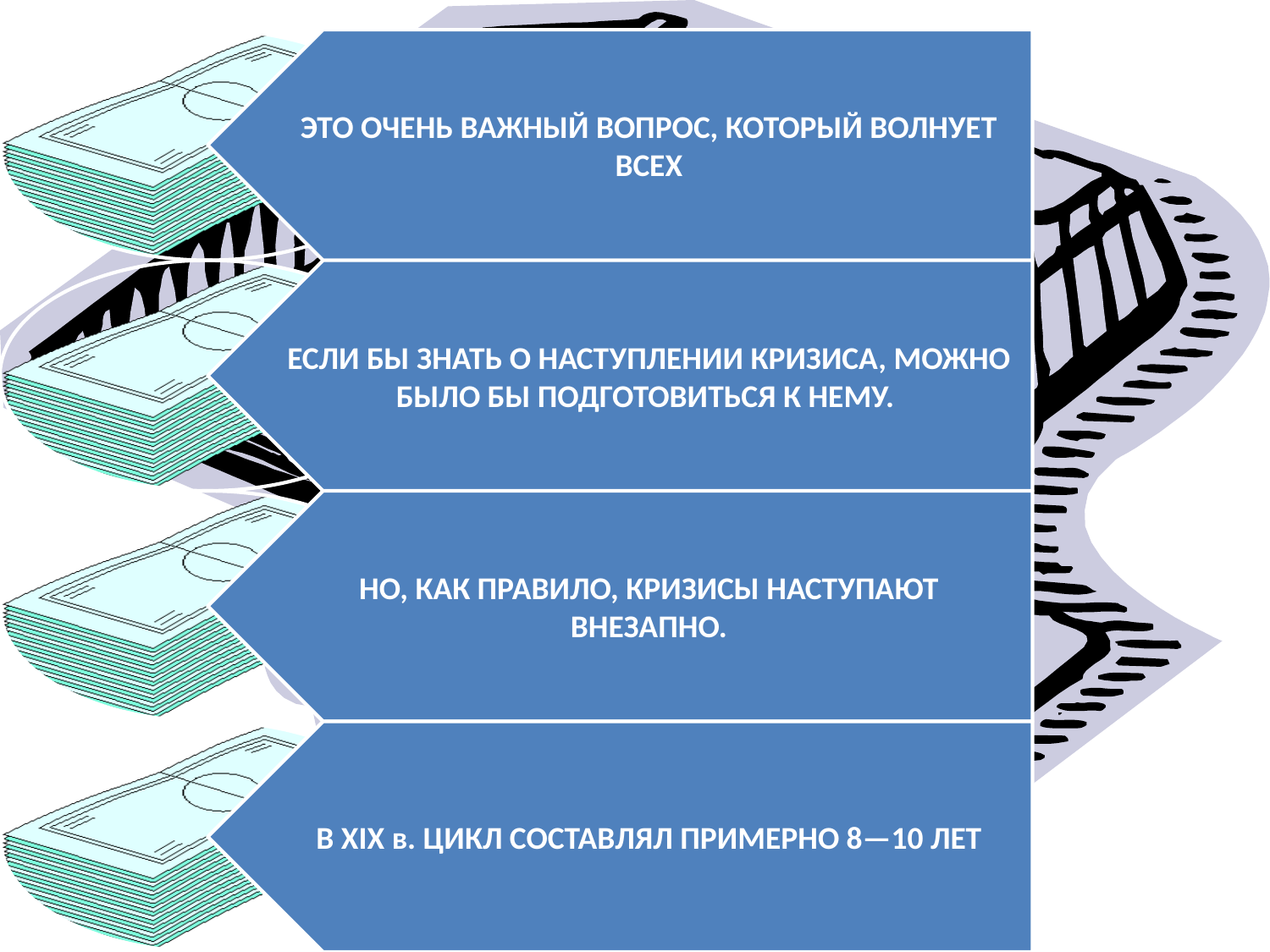

ЭТО ОЧЕНЬ ВАЖНЫЙ ВОПРОС, КОТОРЫЙ ВОЛНУЕТ ВСЕХ
ЕСЛИ БЫ ЗНАТЬ О НАСТУПЛЕНИИ КРИЗИСА, МОЖНО БЫЛО БЫ ПОДГОТОВИТЬСЯ К НЕМУ.
НО, КАК ПРАВИЛО, КРИЗИСЫ НАСТУПАЮТ ВНЕЗАПНО.
В XIX в. ЦИКЛ СОСТАВЛЯЛ ПРИМЕРНО 8—10 ЛЕТ
#